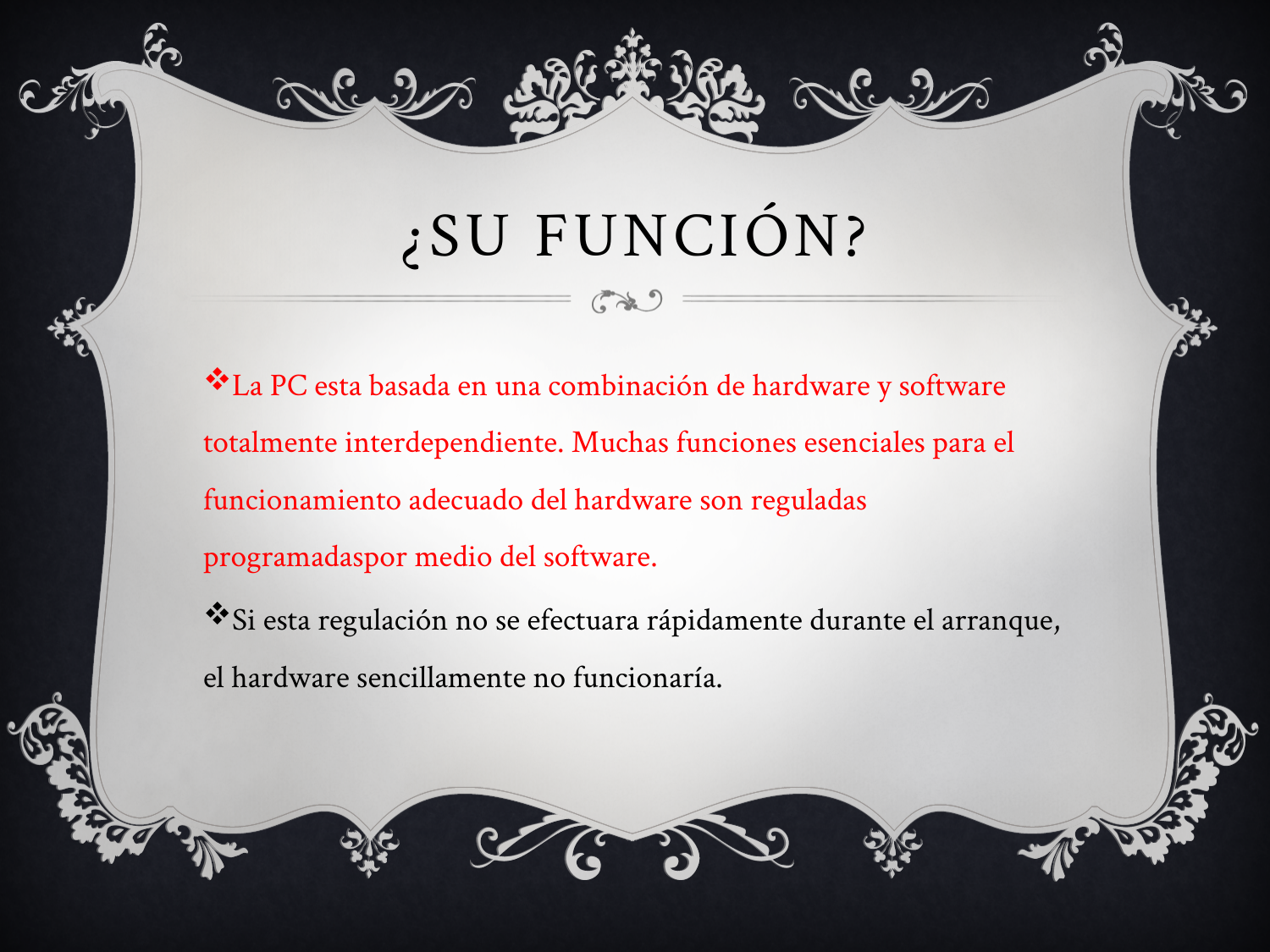

# ¿Su función?
La PC esta basada en una combinación de hardware y software totalmente interdependiente. Muchas funciones esenciales para el funcionamiento adecuado del hardware son reguladas programadaspor medio del software.
Si esta regulación no se efectuara rápidamente durante el arranque, el hardware sencillamente no funcionaría.